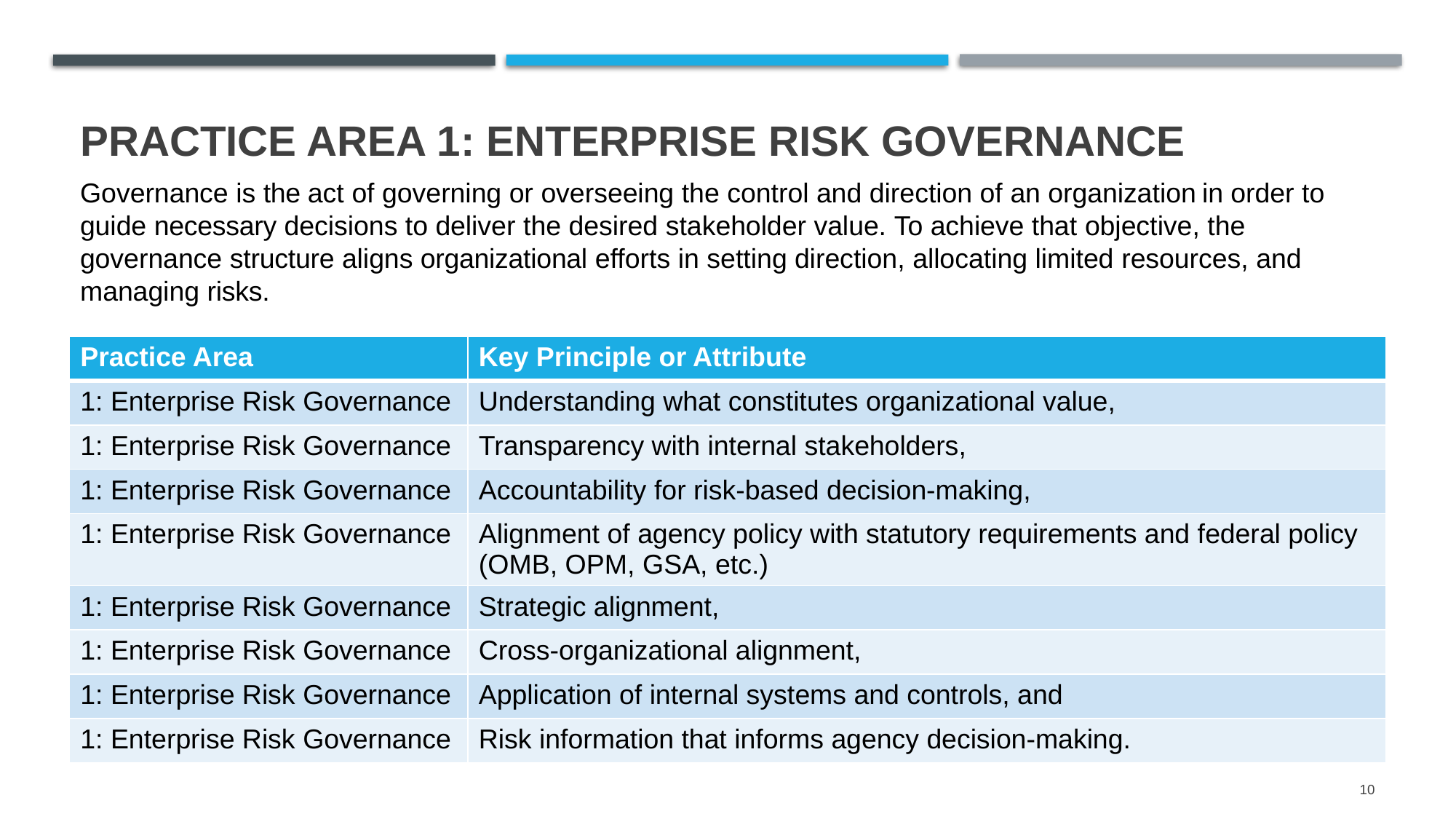

# Practice area 1: enterprise risk governance
Governance is the act of governing or overseeing the control and direction of an organization in order to guide necessary decisions to deliver the desired stakeholder value. To achieve that objective, the governance structure aligns organizational efforts in setting direction, allocating limited resources, and managing risks.
| Practice Area | Key Principle or Attribute |
| --- | --- |
| 1: Enterprise Risk Governance | Understanding what constitutes organizational value, |
| 1: Enterprise Risk Governance | Transparency with internal stakeholders, |
| 1: Enterprise Risk Governance | Accountability for risk-based decision-making, |
| 1: Enterprise Risk Governance | Alignment of agency policy with statutory requirements and federal policy (OMB, OPM, GSA, etc.) |
| 1: Enterprise Risk Governance | Strategic alignment, |
| 1: Enterprise Risk Governance | Cross-organizational alignment, |
| 1: Enterprise Risk Governance | Application of internal systems and controls, and |
| 1: Enterprise Risk Governance | Risk information that informs agency decision-making. |
10